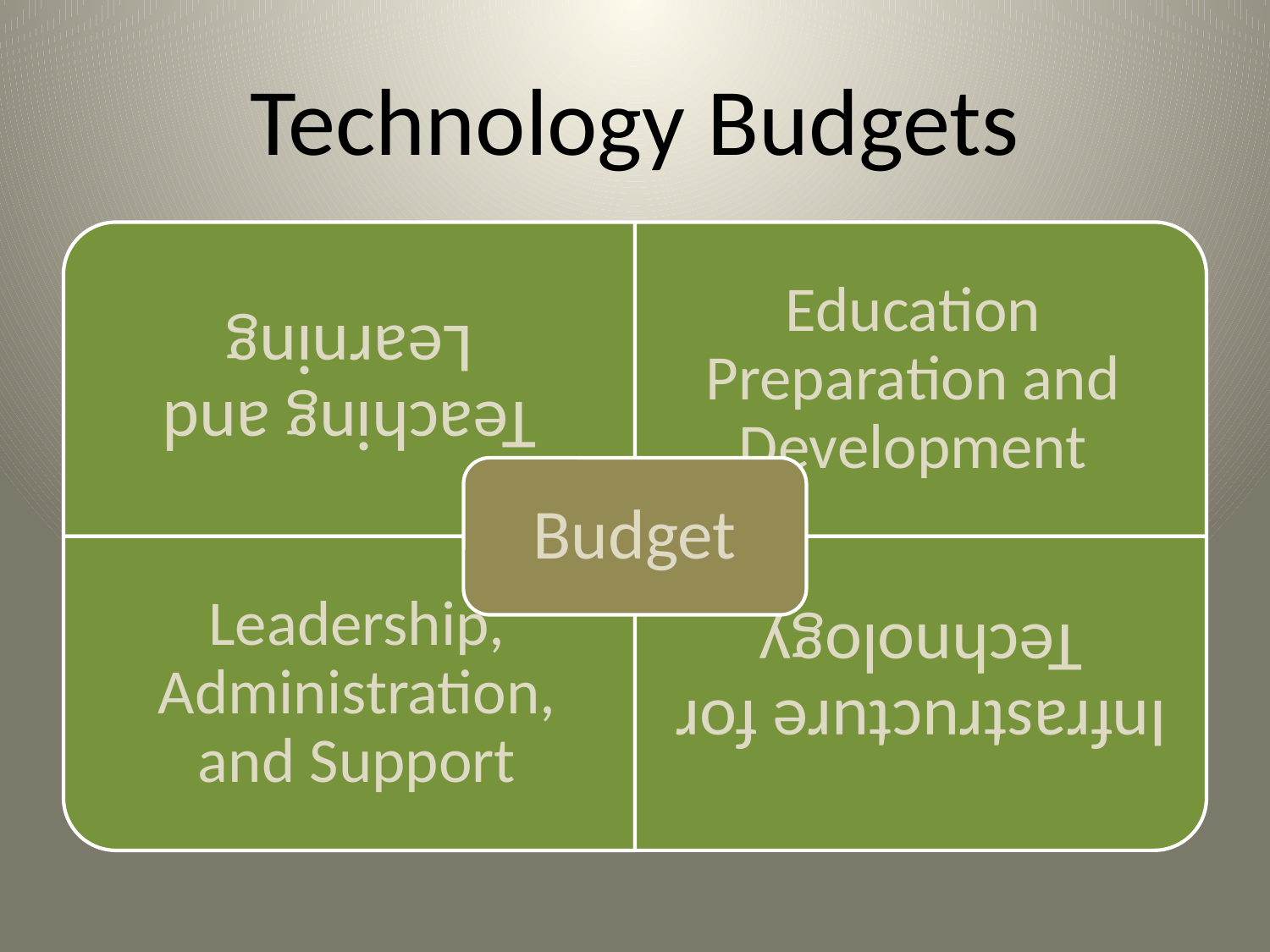

# Technology Budgets
Teaching and Learning
Education Preparation and Development
Leadership, Administration, and Support
Infrastructure for Technology
Budget